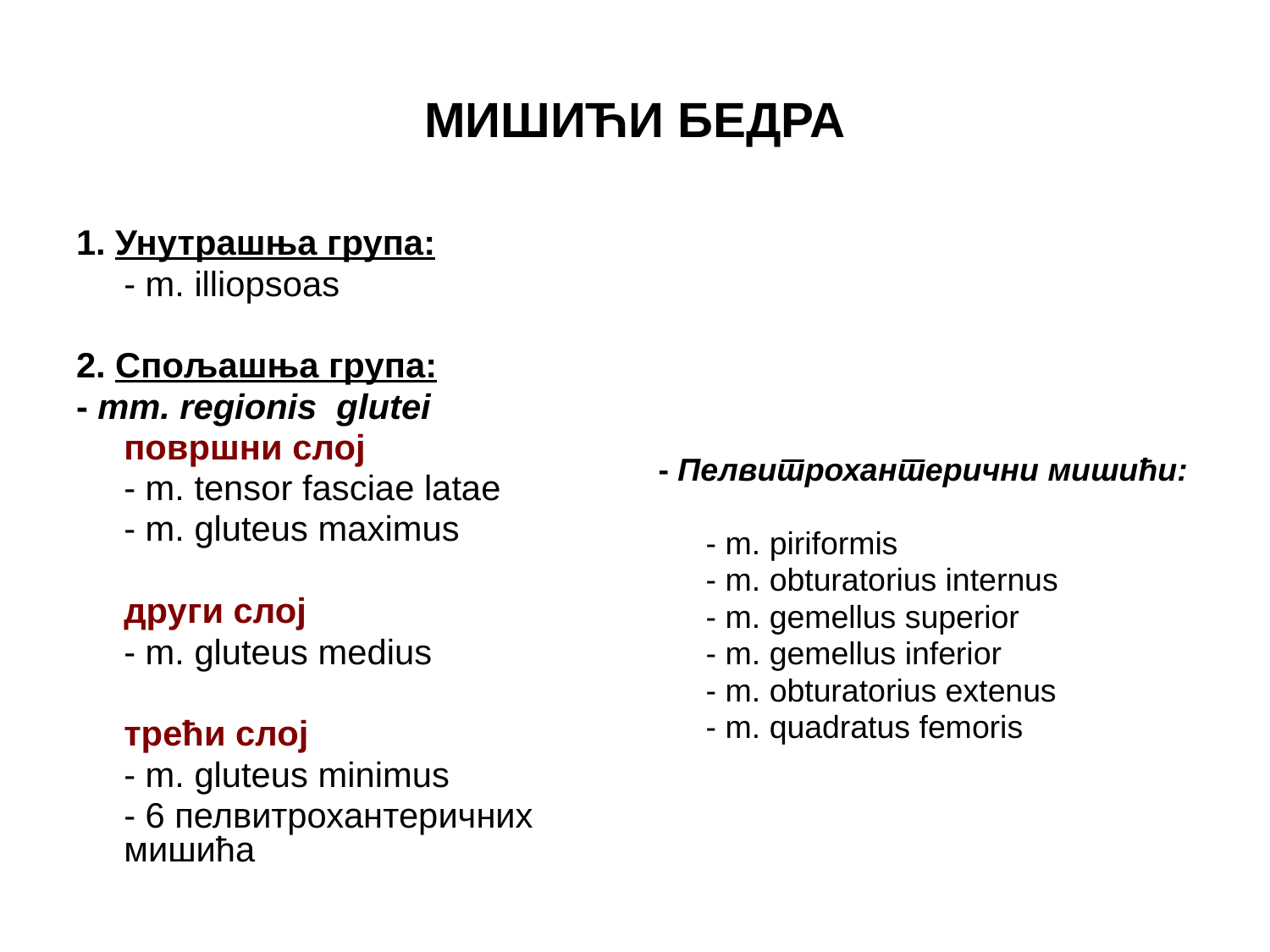

МИШИЋИ БЕДРА
1. Унутрашња група:
	- m. illiopsoas

2. Спољашња група:
- mm. regionis  glutei
	површни слој
	- m. tensor fasciae latae
	- m. gluteus maximus

	други слој
	- m. gluteus medius

	трећи слој
	- m. gluteus minimus
	- 6 пелвитрохантеричних мишића

- Пелвитрохантерични мишићи:

	- m. piriformis
	- m. obturatorius internus
	- m. gemellus superior
	- m. gemellus inferior
	- m. obturatorius extenus
	- m. quadratus femoris